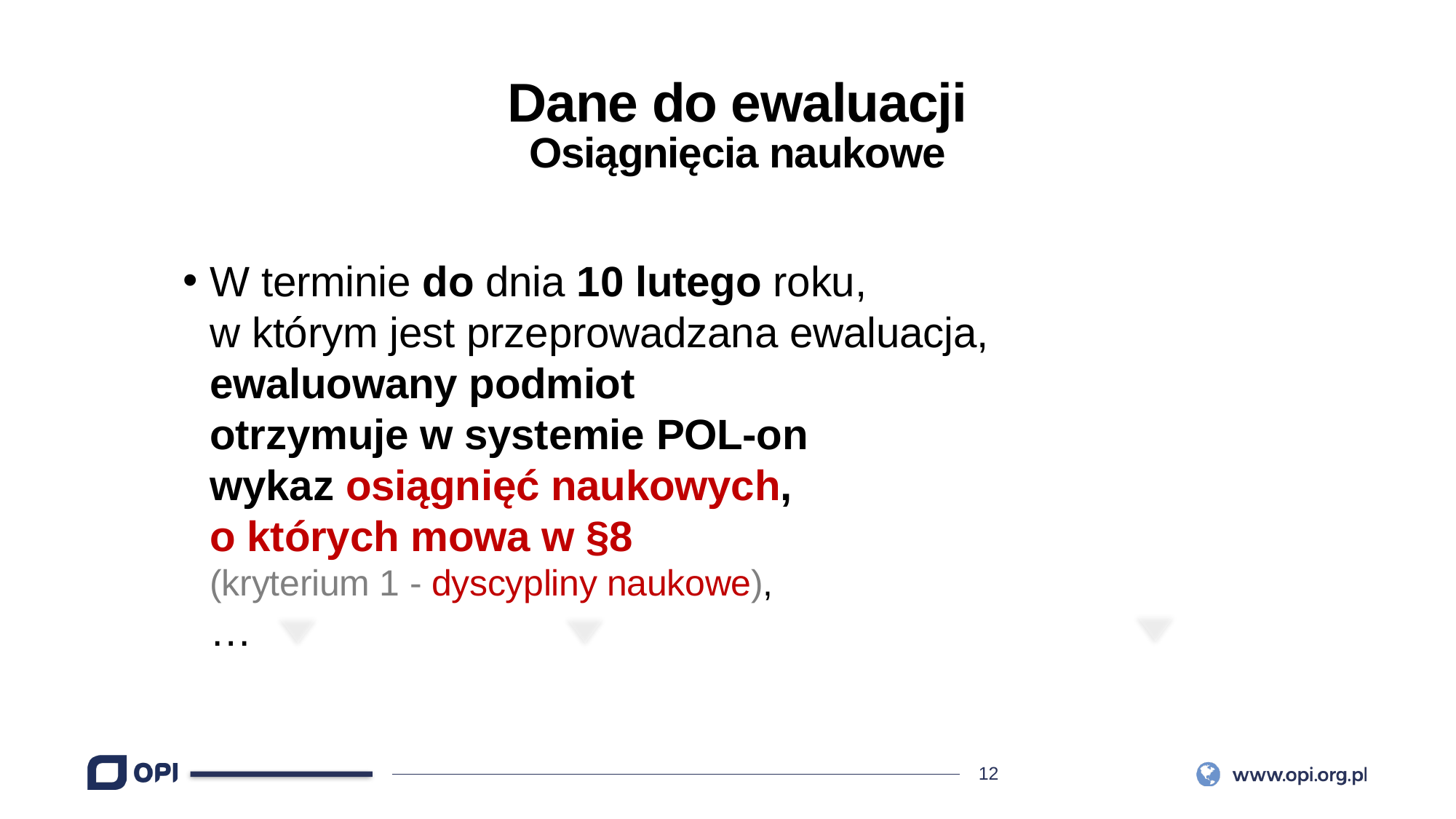

Dane do ewaluacji
Osiągnięcia naukowe

W terminie do dnia 10 lutego roku,
w którym jest przeprowadzana ewaluacja,
ewaluowany podmiot
otrzymuje w systemie POL-on
wykaz osiągnięć naukowych,
o których mowa w §8
(kryterium 1 - dyscypliny naukowe),
…

01
02
03

INFOGRAPHIC
INFOGRAPHIC